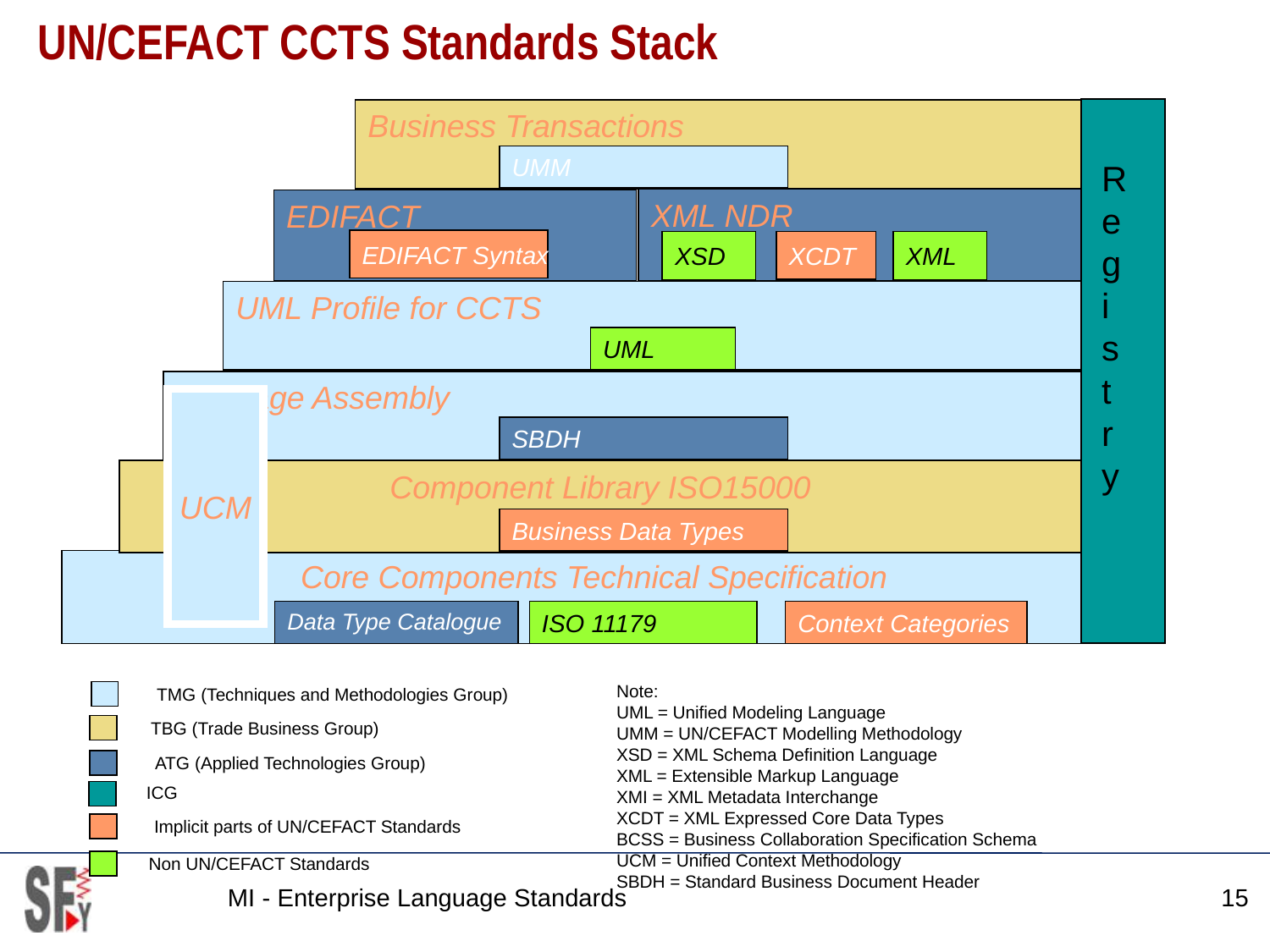

# UN/CEFACT CCTS Standards Stack

R
e
g
i
s
t
r
y
Business Transactions
UMM
XML NDR
EDIFACT
EDIFACT Syntax
XCDT
XSD
XML
UML Profile for CCTS
UML
Message Assembly
UCM
SBDH
Component Library ISO15000
Business Data Types
     Core Components Technical Specification
Data Type Catalogue
ISO 11179
Context Categories
Note:
UML = Unified Modeling Language
UMM = UN/CEFACT Modelling Methodology
XSD = XML Schema Definition Language
XML = Extensible Markup Language
XMI = XML Metadata Interchange
XCDT = XML Expressed Core Data Types
BCSS = Business Collaboration Specification Schema
UCM = Unified Context Methodology
SBDH = Standard Business Document Header
TMG (Techniques and Methodologies Group)

TBG (Trade Business Group)

ATG (Applied Technologies Group)

ICG

Implicit parts of UN/CEFACT Standards

Non UN/CEFACT Standards

MI - Enterprise Language Standards
15